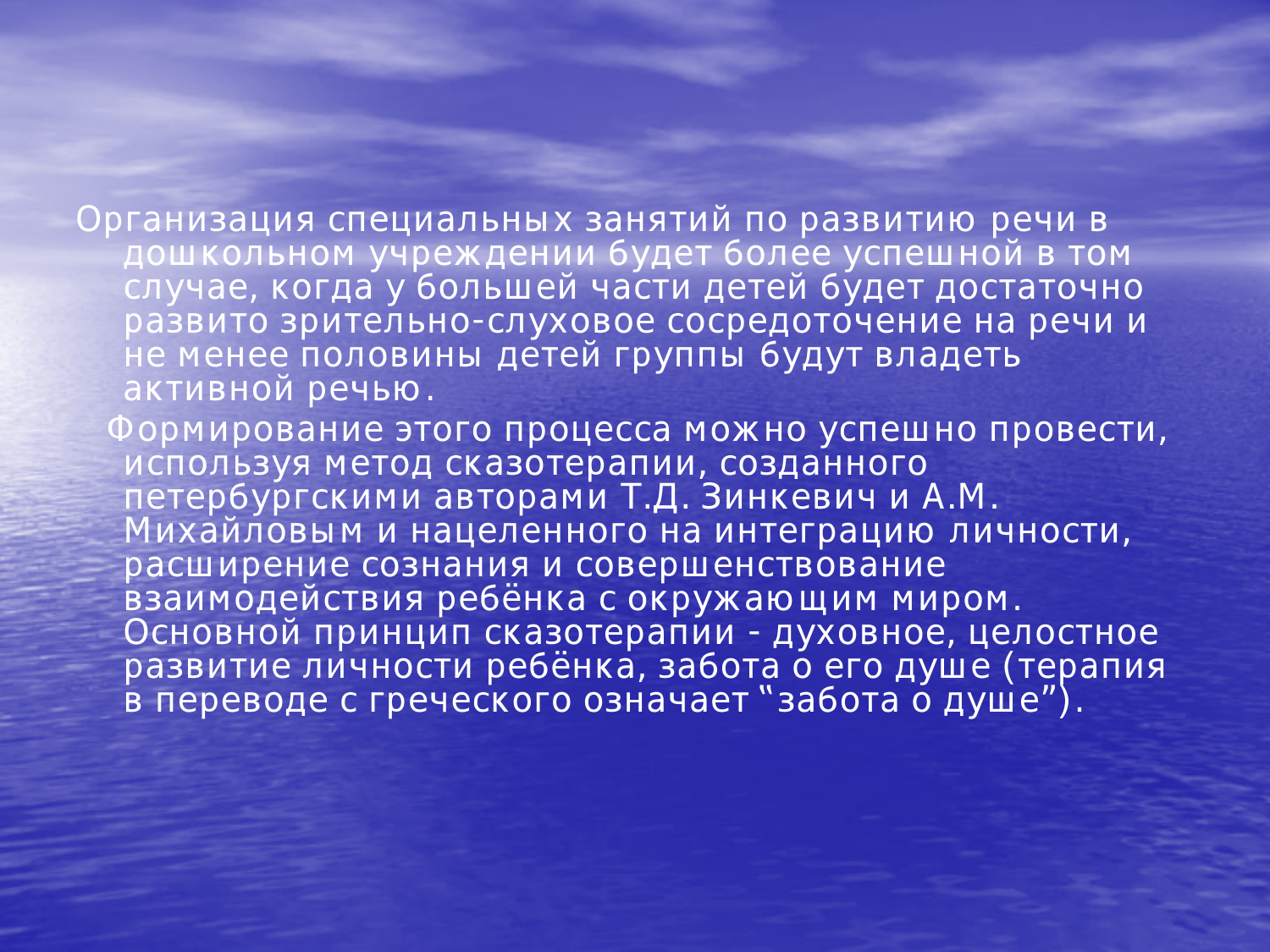

Организация специальных занятий по развитию речи в дошкольном учреждении будет более успешной в том случае, когда у большей части детей будет достаточно развито зрительно-слуховое сосредоточение на речи и не менее половины детей группы будут владеть активной речью.
   Формирование этого процесса можно успешно провести, используя метод сказотерапии, созданного петербургскими авторами Т.Д. Зинкевич и А.М. Михайловым и нацеленного на интеграцию личности, расширение сознания и совершенствование взаимодействия ребёнка с окружающим миром. Основной принцип сказотерапии - духовное, целостное развитие личности ребёнка, забота о его душе (терапия в переводе с греческого означает “забота о душе”).